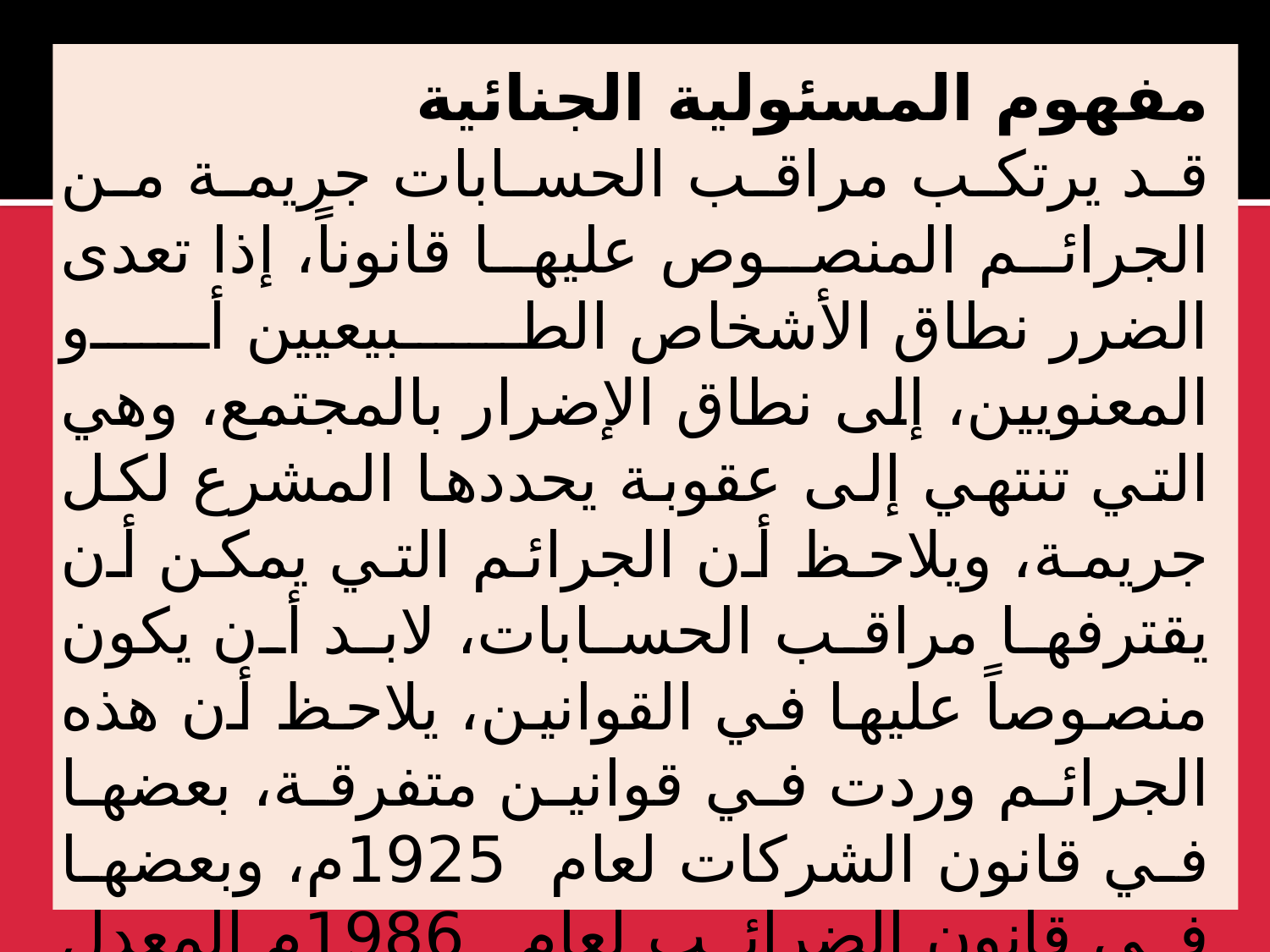

مفهوم المسئولية الجنائية
قد يرتكب مراقب الحسابات جريمة من الجرائم المنصوص عليها قانوناً، إذا تعدى الضرر نطاق الأشخاص الطبيعيين أو المعنويين، إلى نطاق الإضرار بالمجتمع، وهي التي تنتهي إلى عقوبة يحددها المشرع لكل جريمة، ويلاحظ أن الجرائم التي يمكن أن يقترفها مراقب الحسابات، لابد أن يكون منصوصاً عليها في القوانين، يلاحظ أن هذه الجرائم وردت في قوانين متفرقة، بعضها في قانون الشركات لعام 1925م، وبعضها في قانون الضرائب لعام 1986م المعدل لعام 1996م وبعضها في قانون المؤسسات والهيئات وفي القانون الجنائي السوداني لعام 1981م.